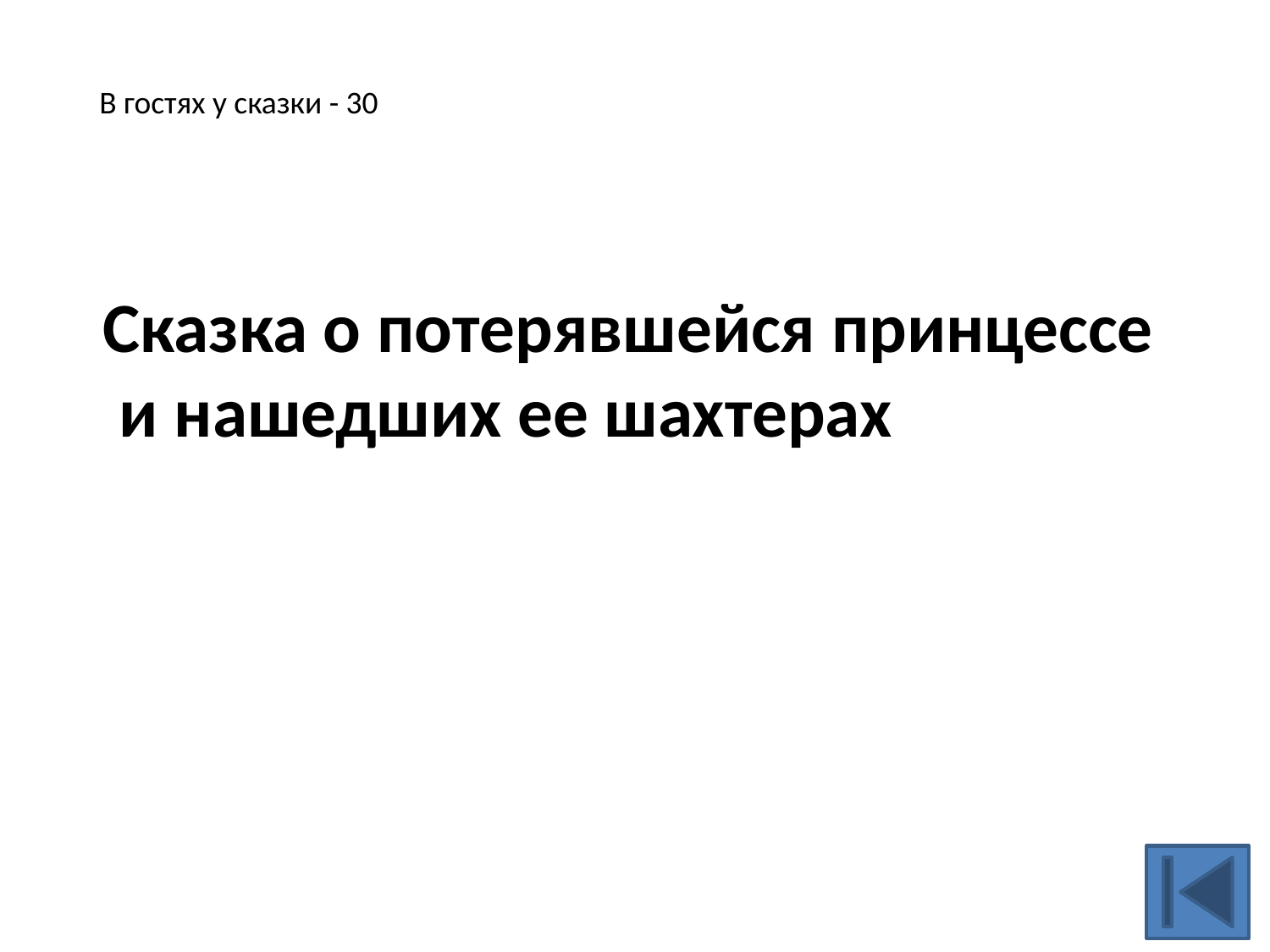

В гостях у сказки - 30
Сказка о потерявшейся принцессе
 и нашедших ее шахтерах